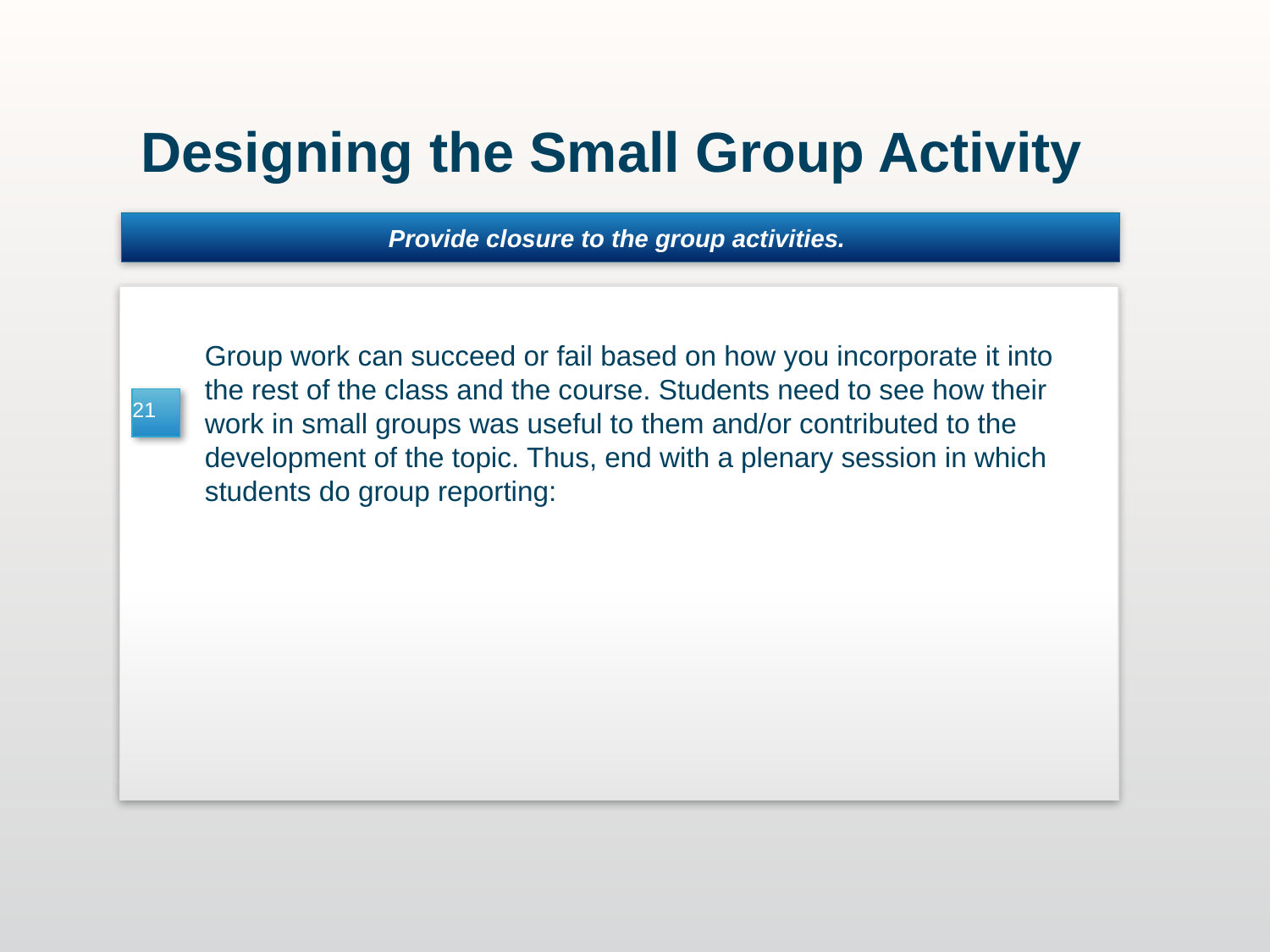

Designing the Small Group Activity
Provide closure to the group activities.

Templates
Group work can succeed or fail based on how you incorporate it into the rest of the class and the course. Students need to see how their work in small groups was useful to them and/or contributed to the development of the topic. Thus, end with a plenary session in which students do group reporting:

21